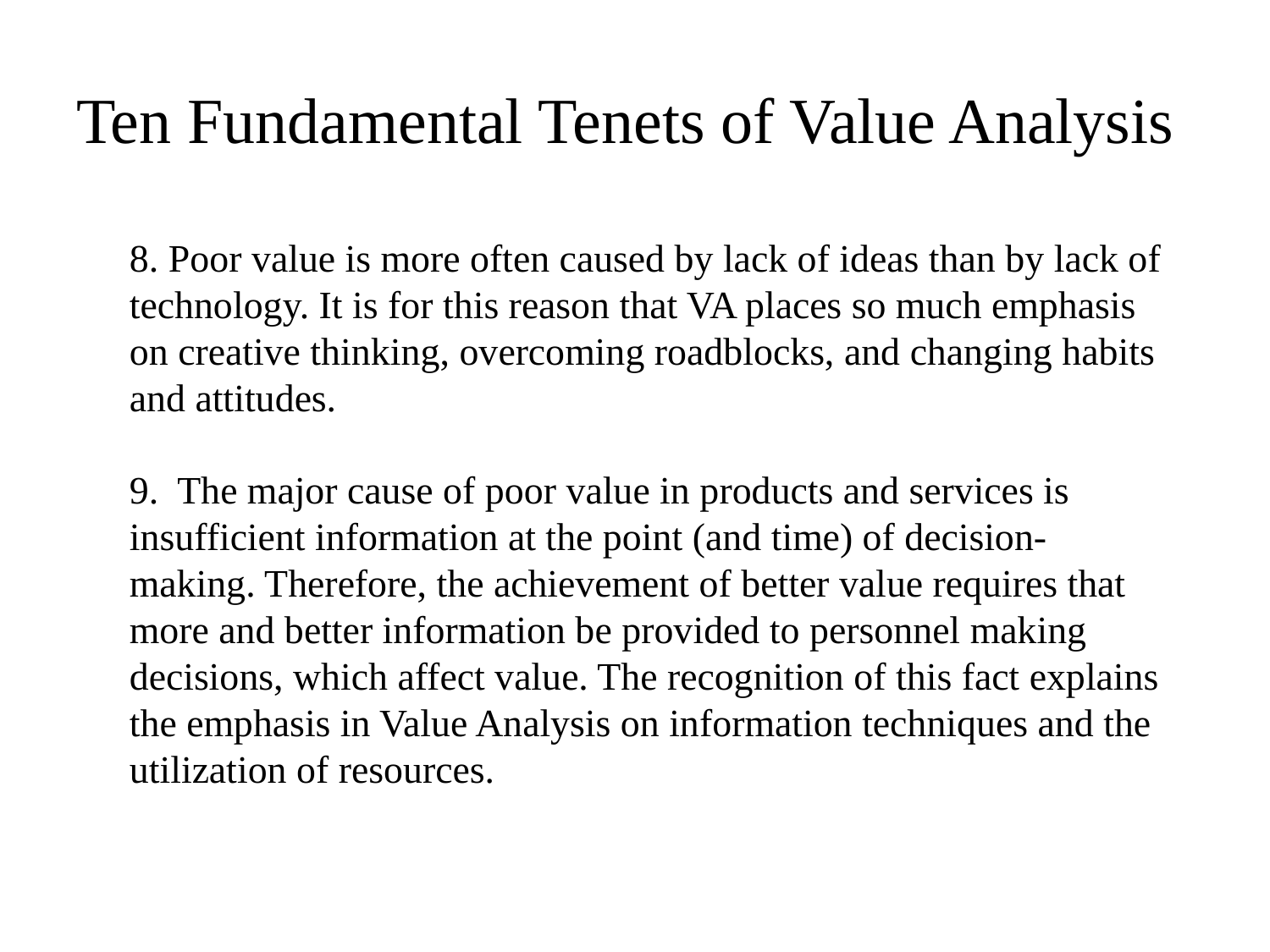

# Ten Fundamental Tenets of Value Analysis
8. Poor value is more often caused by lack of ideas than by lack of technology. It is for this reason that VA places so much emphasis on creative thinking, overcoming roadblocks, and changing habits and attitudes.

9.  The major cause of poor value in products and services is insufficient information at the point (and time) of decision-making. Therefore, the achievement of better value requires that more and better information be provided to personnel making decisions, which affect value. The recognition of this fact explains the emphasis in Value Analysis on information techniques and the utilization of resources.